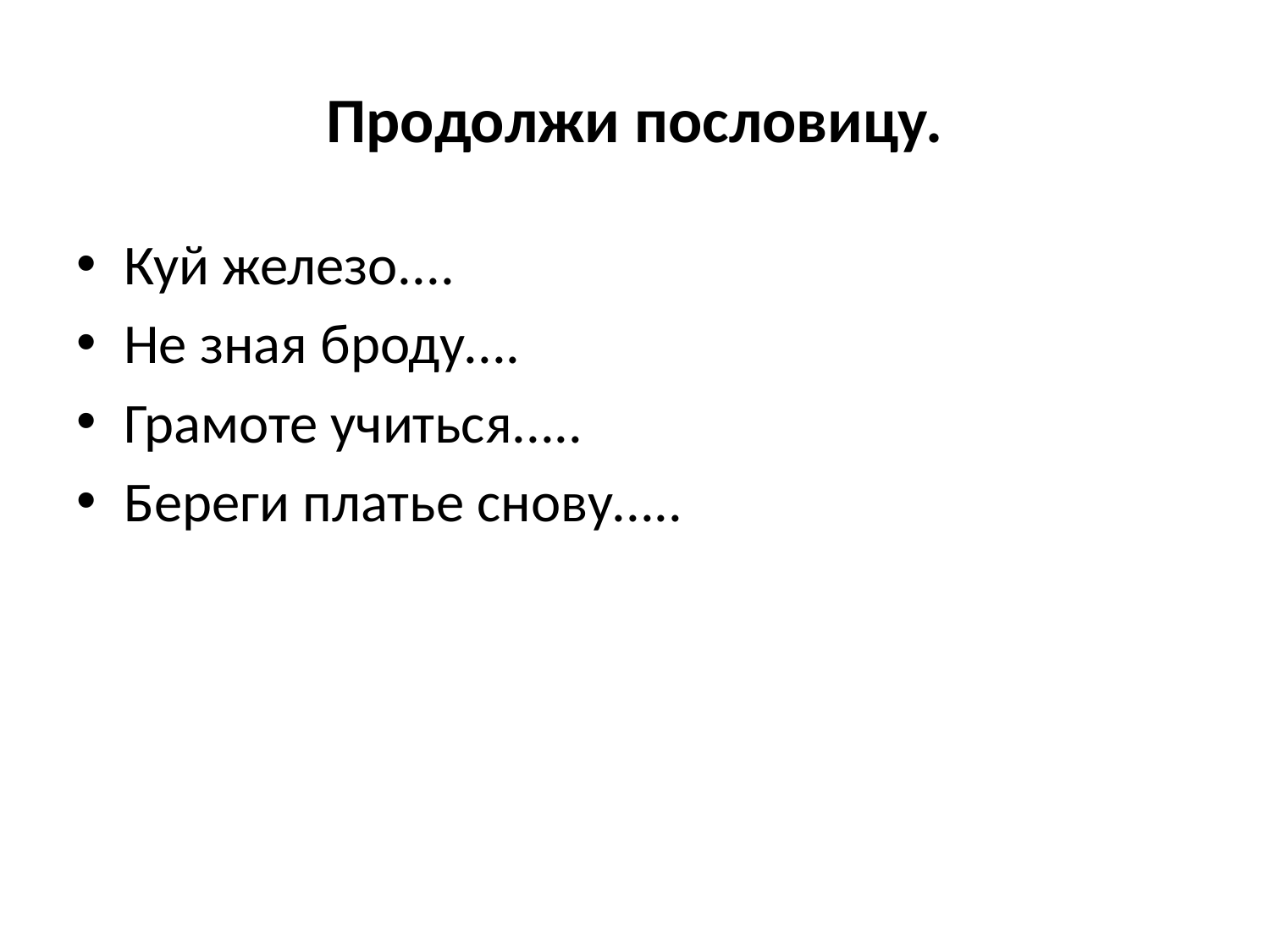

# Продолжи пословицу.
Куй железо....
Не зная броду....
Грамоте учиться.....
Береги платье снову.....